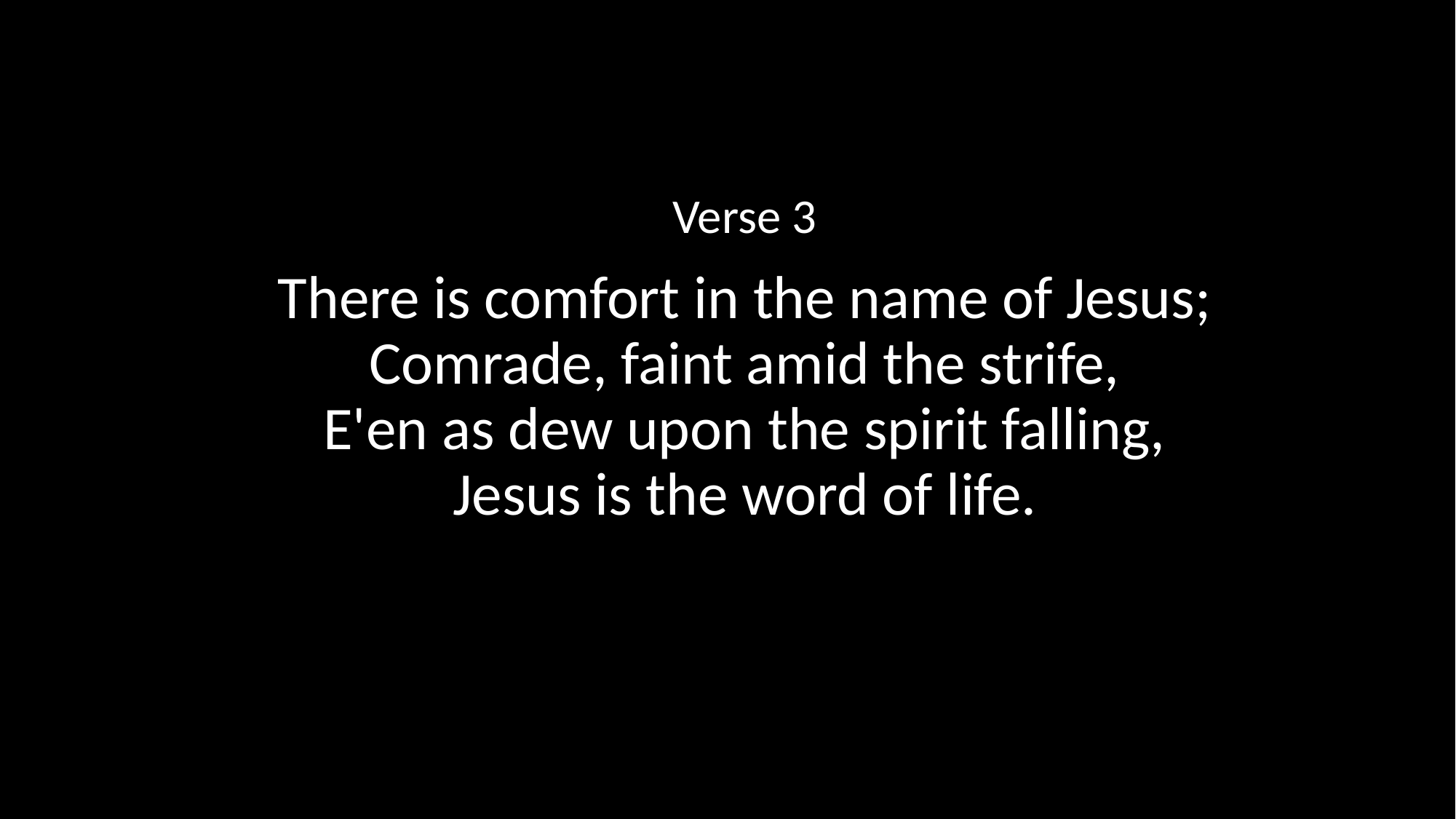

Verse 3
There is comfort in the name of Jesus;
Comrade, faint amid the strife,
E'en as dew upon the spirit falling,
Jesus is the word of life.